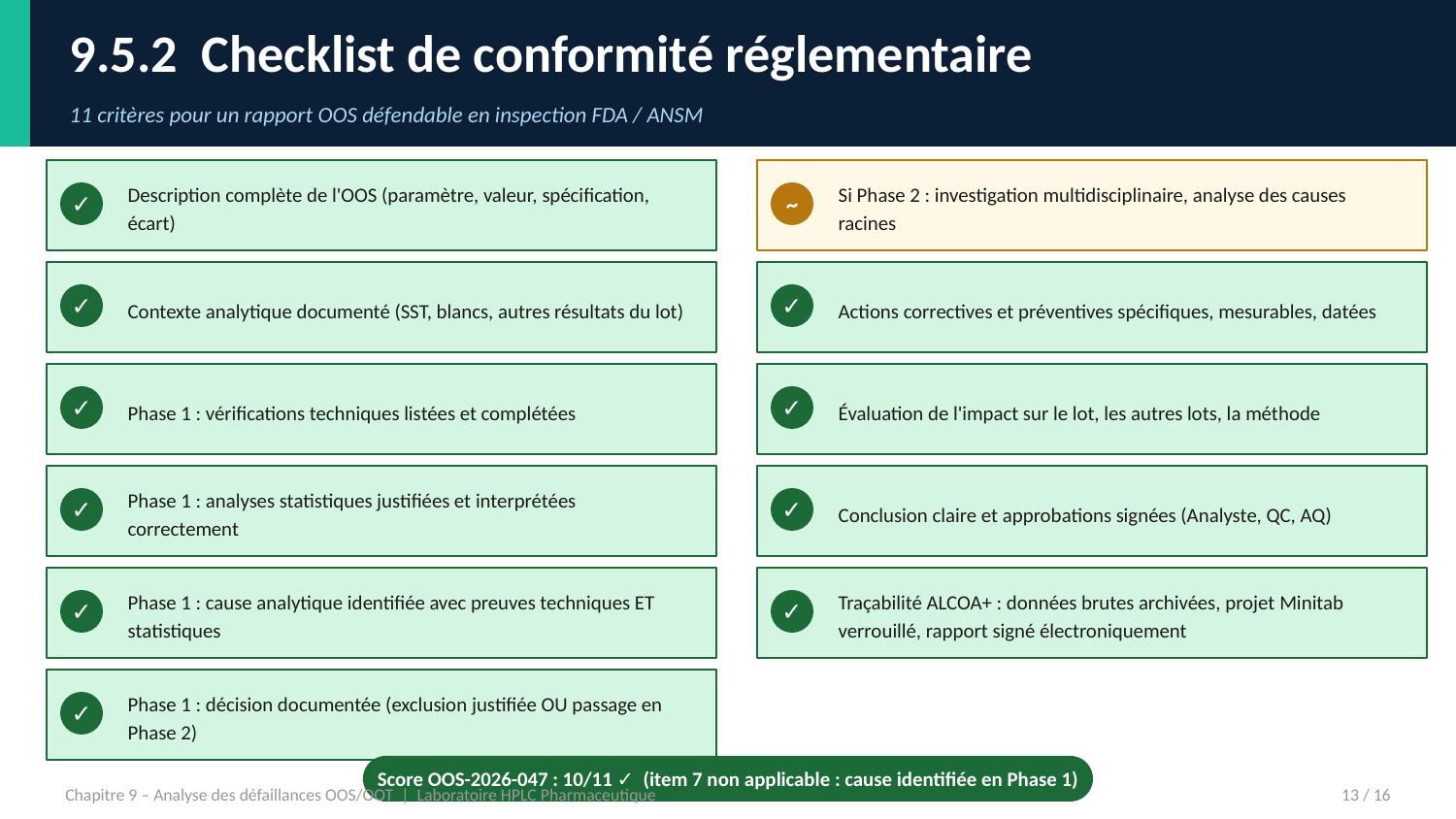

9.5.2  Checklist de conformité réglementaire
11 critères pour un rapport OOS défendable en inspection FDA / ANSM

Description complète de l'OOS (paramètre, valeur, spécification, écart)
Si Phase 2 : investigation multidisciplinaire, analyse des causes racines

✓

~

Contexte analytique documenté (SST, blancs, autres résultats du lot)
Actions correctives et préventives spécifiques, mesurables, datées

✓

✓

Phase 1 : vérifications techniques listées et complétées
Évaluation de l'impact sur le lot, les autres lots, la méthode

✓

✓

Phase 1 : analyses statistiques justifiées et interprétées correctement
Conclusion claire et approbations signées (Analyste, QC, AQ)

✓

✓

Phase 1 : cause analytique identifiée avec preuves techniques ET statistiques
Traçabilité ALCOA+ : données brutes archivées, projet Minitab verrouillé, rapport signé électroniquement

✓

✓

Phase 1 : décision documentée (exclusion justifiée OU passage en Phase 2)

✓

Score OOS-2026-047 : 10/11 ✓  (item 7 non applicable : cause identifiée en Phase 1)
Chapitre 9 – Analyse des défaillances OOS/OOT  |  Laboratoire HPLC Pharmaceutique
13 / 16